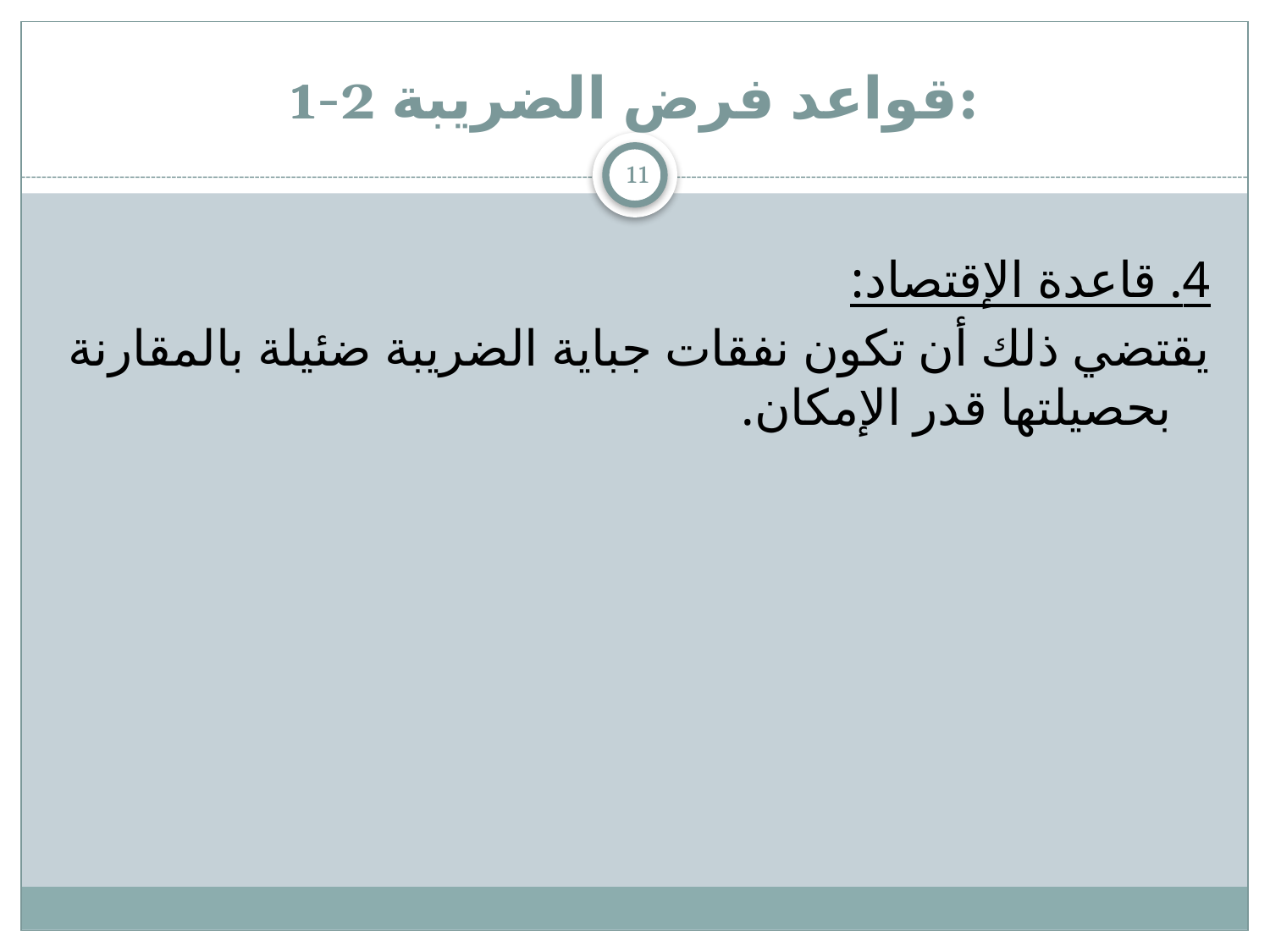

# 1-2 قواعد فرض الضريبة:
11
4. قاعدة الإقتصاد:
	يقتضي ذلك أن تكون نفقات جباية الضريبة ضئيلة بالمقارنة بحصيلتها قدر الإمكان.